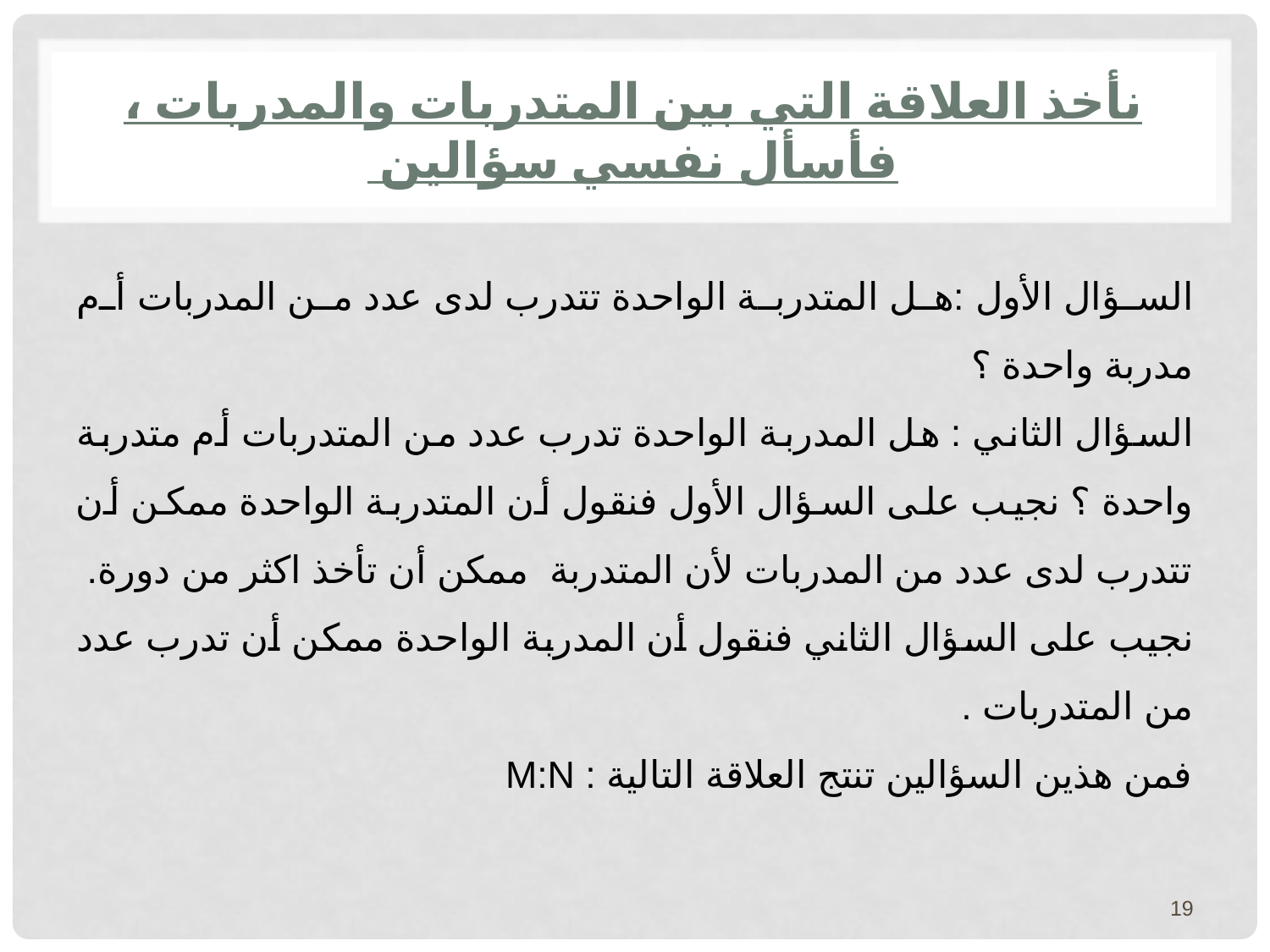

# نأخذ العلاقة التي بين المتدربات والمدربات ، فأسأل نفسي سؤالين
السؤال الأول :هل المتدربة الواحدة تتدرب لدى عدد من المدربات أم مدربة واحدة ؟
السؤال الثاني : هل المدربة الواحدة تدرب عدد من المتدربات أم متدربة واحدة ؟ نجيب على السؤال الأول فنقول أن المتدربة الواحدة ممكن أن تتدرب لدى عدد من المدربات لأن المتدربة  ممكن أن تأخذ اكثر من دورة.
نجيب على السؤال الثاني فنقول أن المدربة الواحدة ممكن أن تدرب عدد من المتدربات .
فمن هذين السؤالين تنتج العلاقة التالية : M:N

19